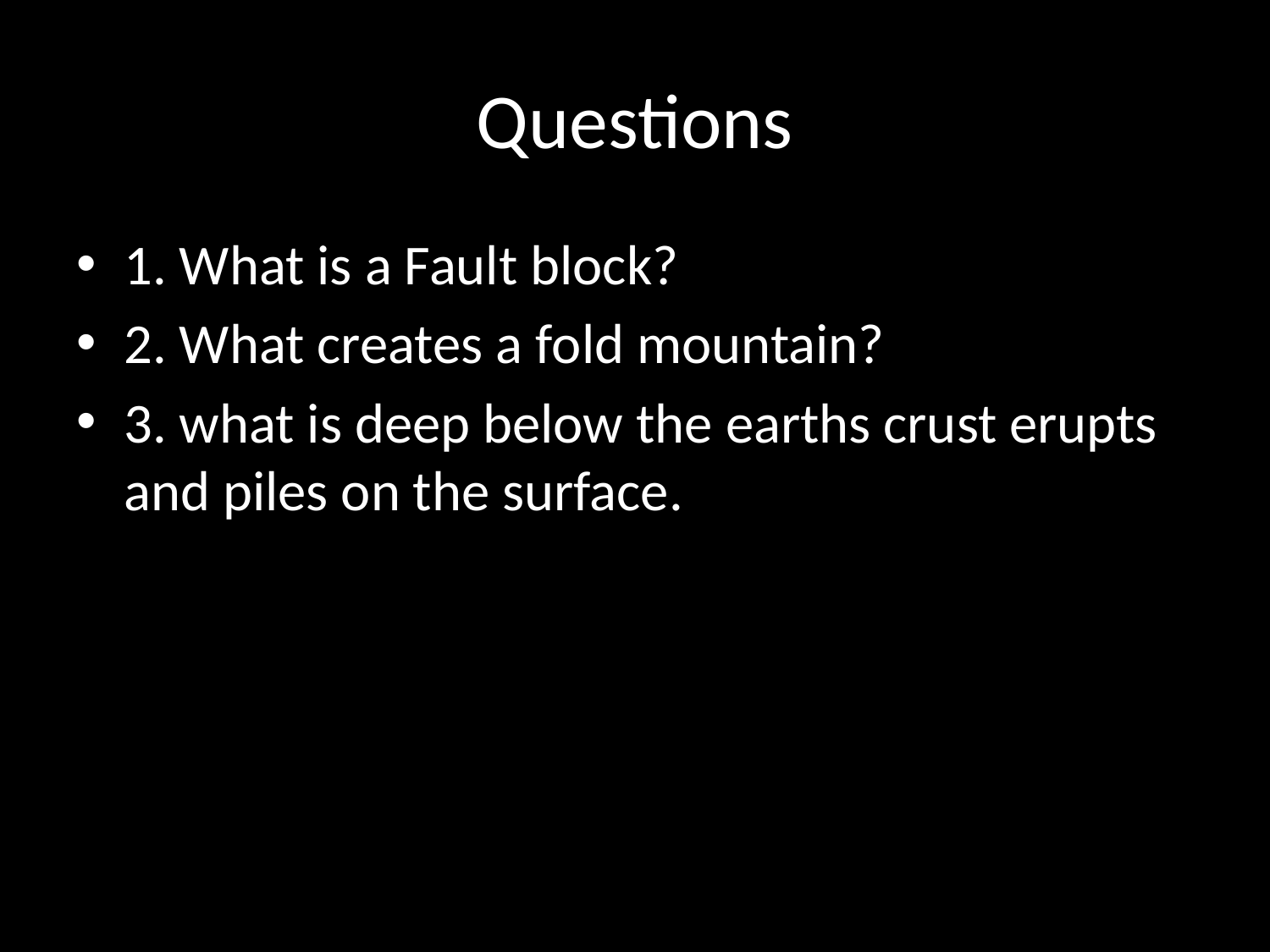

# Questions
1. What is a Fault block?
2. What creates a fold mountain?
3. what is deep below the earths crust erupts and piles on the surface.